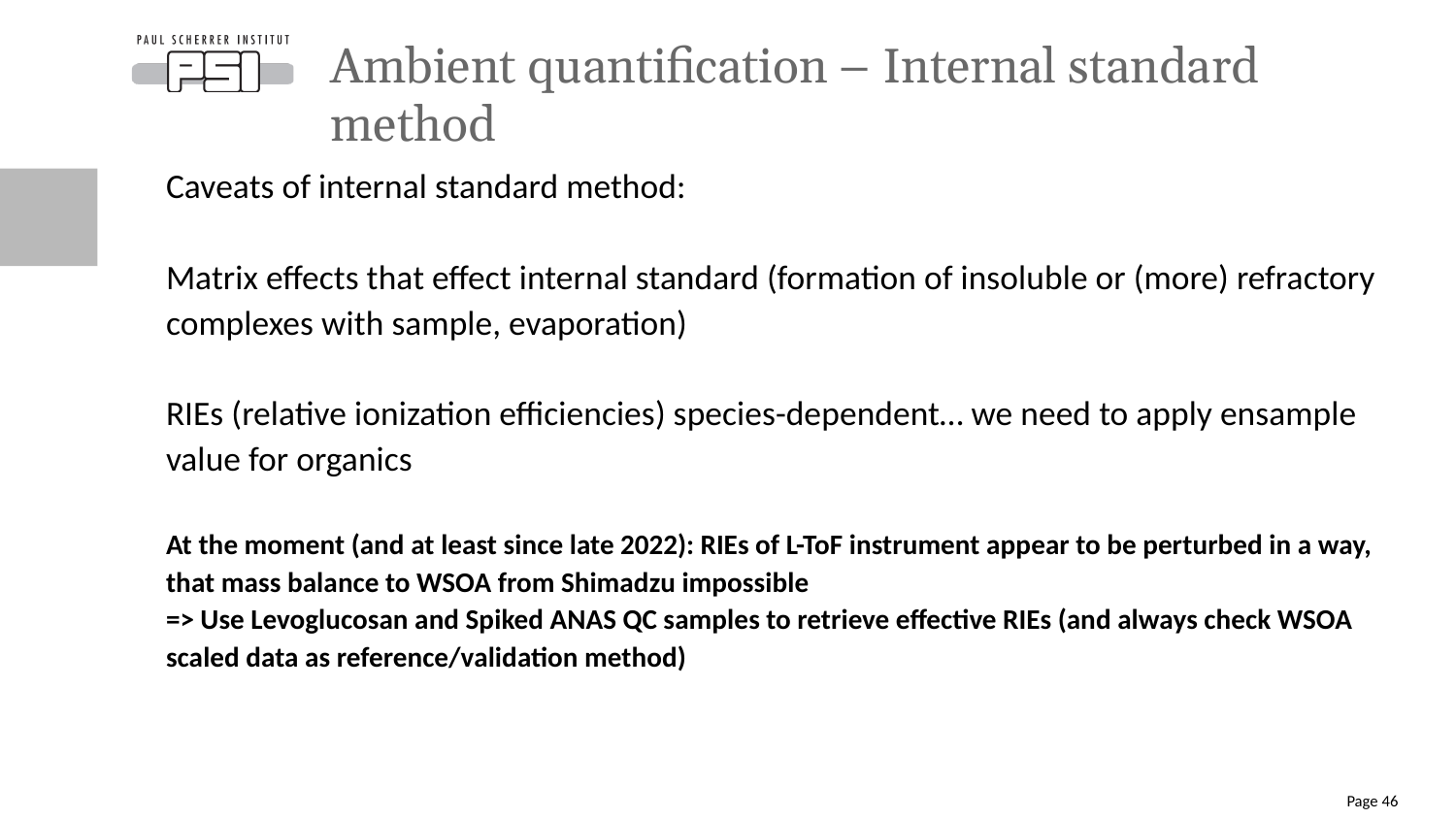

# Ambient quantification – Internal standard method
Caveats of internal standard method:

Matrix effects that effect internal standard (formation of insoluble or (more) refractory complexes with sample, evaporation)

RIEs (relative ionization efficiencies) species-dependent… we need to apply ensample value for organics

At the moment (and at least since late 2022): RIEs of L-ToF instrument appear to be perturbed in a way, that mass balance to WSOA from Shimadzu impossible
=> Use Levoglucosan and Spiked ANAS QC samples to retrieve effective RIEs (and always check WSOA scaled data as reference/validation method)
Page 46